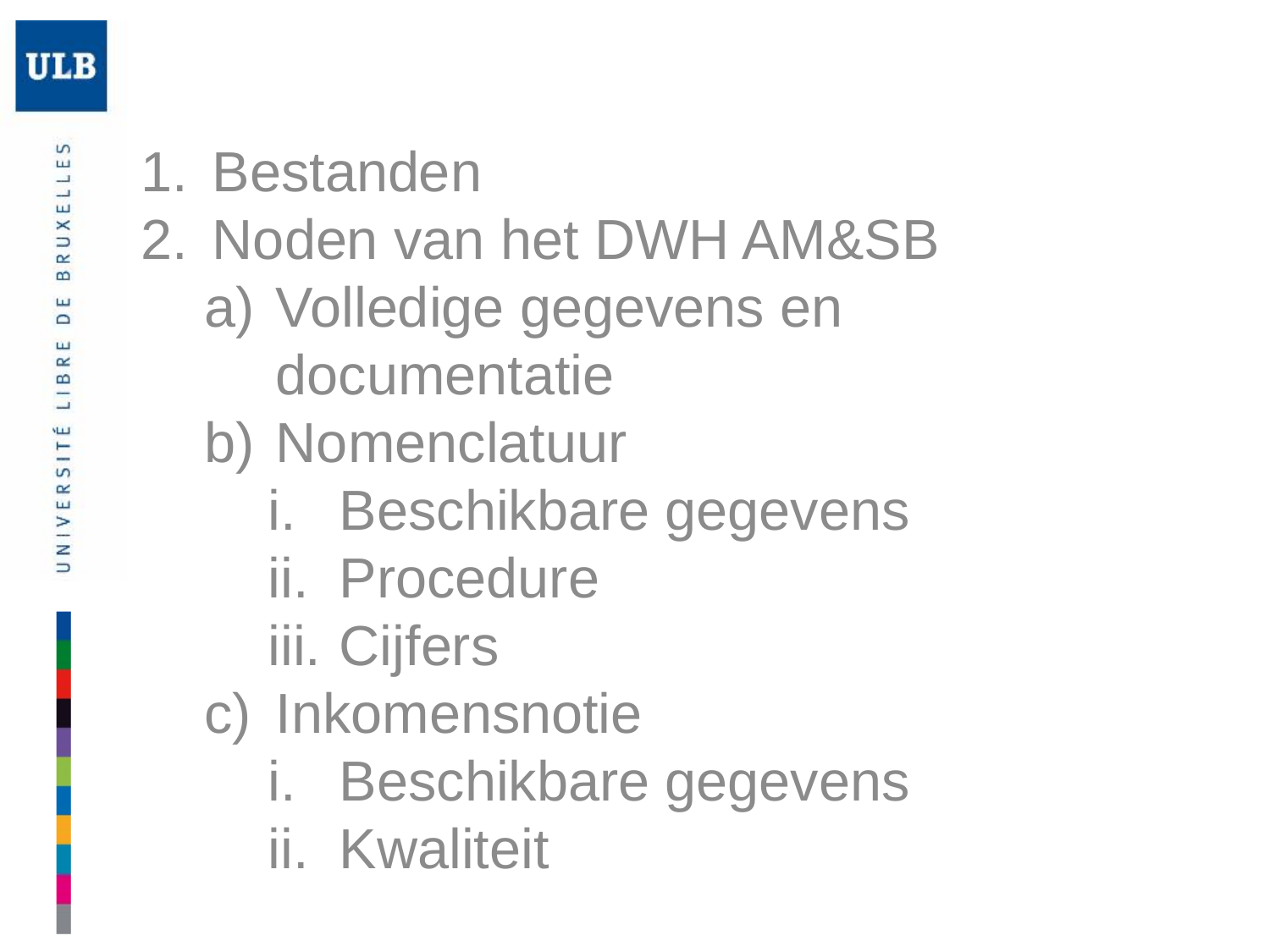

Bestanden
Noden van het DWH AM&SB
Volledige gegevens en documentatie
Nomenclatuur
Beschikbare gegevens
Procedure
Cijfers
Inkomensnotie
Beschikbare gegevens
Kwaliteit